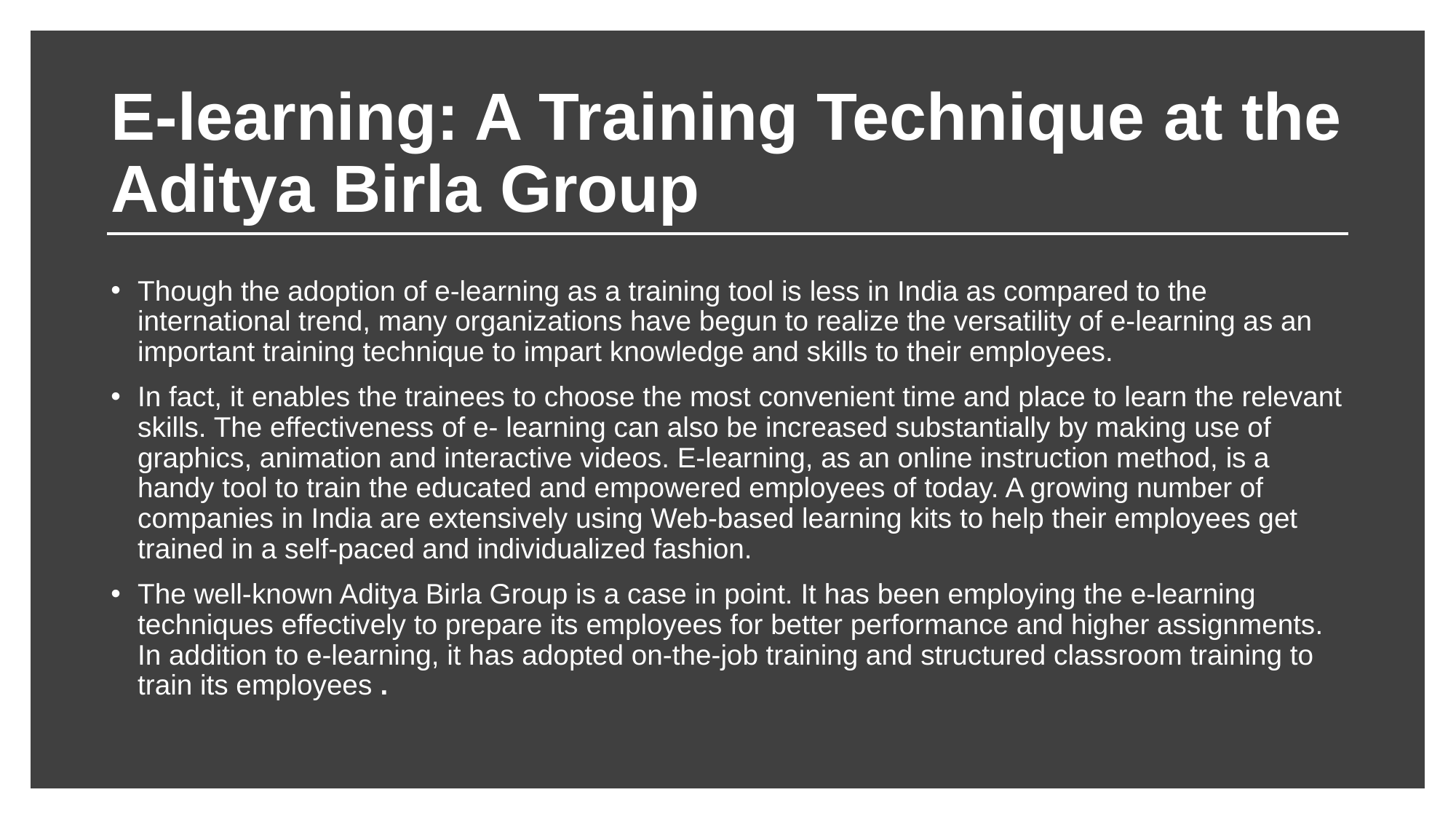

# E-learning: A Training Technique at the Aditya Birla Group
Though the adoption of e-learning as a training tool is less in India as compared to the international trend, many organizations have begun to realize the versatility of e-learning as an important training technique to impart knowledge and skills to their employees.
In fact, it enables the trainees to choose the most convenient time and place to learn the relevant skills. The effectiveness of e- learning can also be increased substantially by making use of graphics, animation and interactive videos. E-learning, as an online instruction method, is a handy tool to train the educated and empowered employees of today. A growing number of companies in India are extensively using Web-based learning kits to help their employees get trained in a self-paced and individualized fashion.
The well-known Aditya Birla Group is a case in point. It has been employing the e-learning techniques effectively to prepare its employees for better performance and higher assignments. In addition to e-learning, it has adopted on-the-job training and structured classroom training to train its employees .